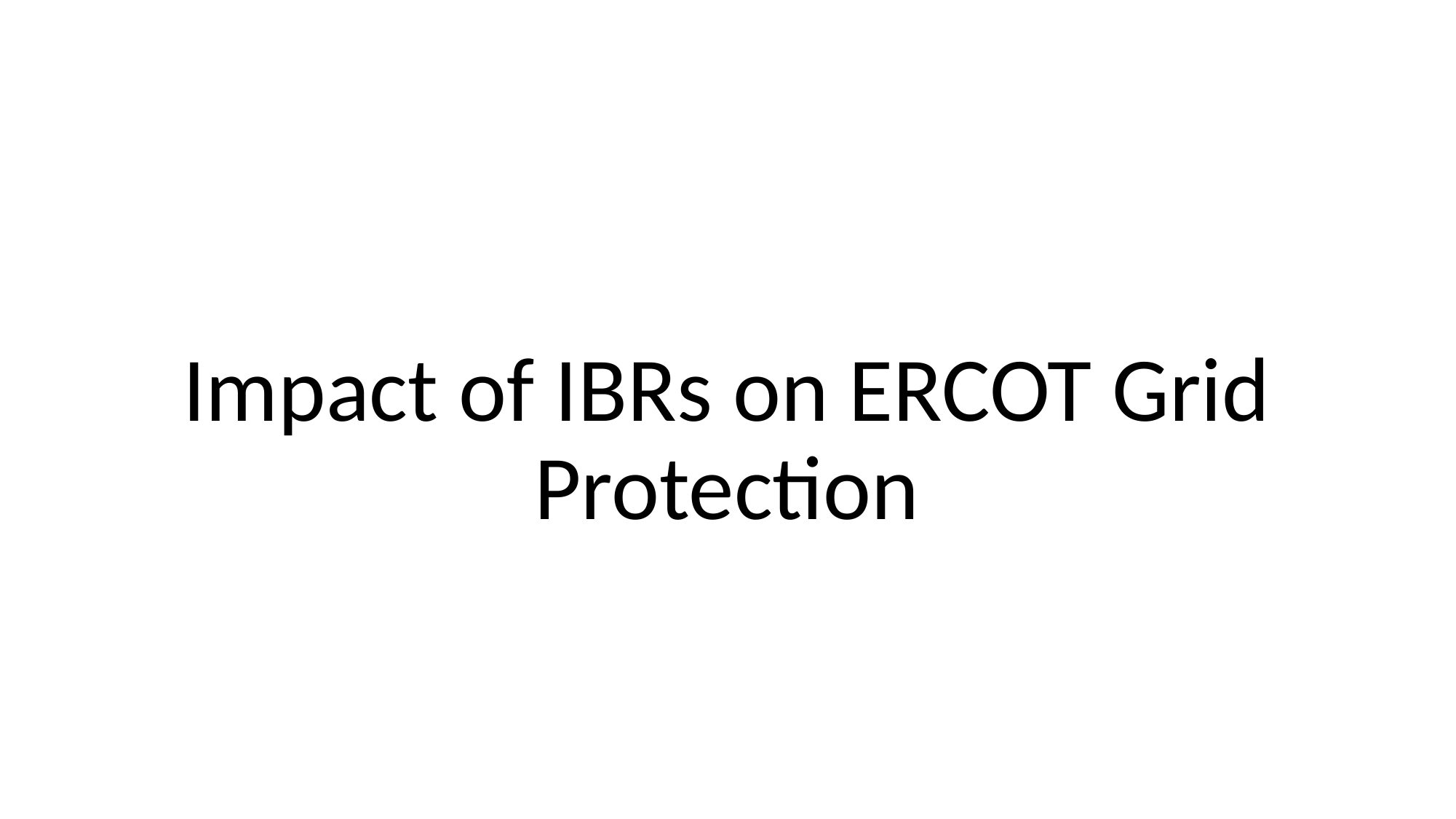

# Impact of IBRs on ERCOT Grid Protection